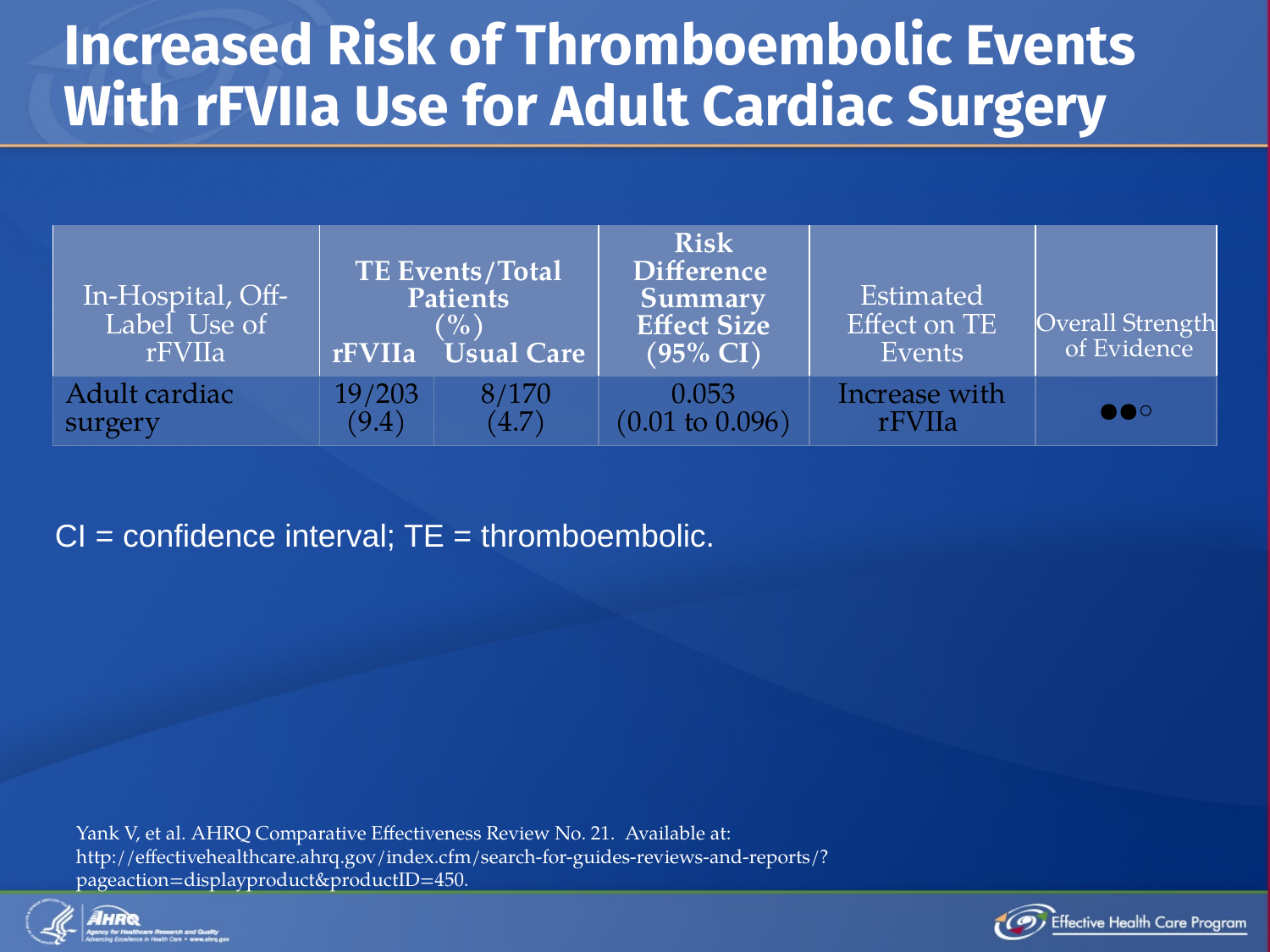

# Increased Risk of Thromboembolic Events With rFVIIa Use for Adult Cardiac Surgery
| In-Hospital, Off-Label Use of rFVIIa | TE Events/Total Patients (%) rFVIIa Usual Care |  | Risk Difference Summary Effect Size (95% CI) | Estimated Effect on TE Events | Overall Strength of Evidence |
| --- | --- | --- | --- | --- | --- |
| Adult cardiac surgery | 19/203 (9.4) | 8/170 (4.7) | 0.053 (0.01 to 0.096) | Increase with rFVIIa | ●●○ |
CI = confidence interval; TE = thromboembolic.
Yank V, et al. AHRQ Comparative Effectiveness Review No. 21.  Available at:   http://effectivehealthcare.ahrq.gov/index.cfm/search-for-guides-reviews-and-reports/?pageaction=displayproduct&productID=450.